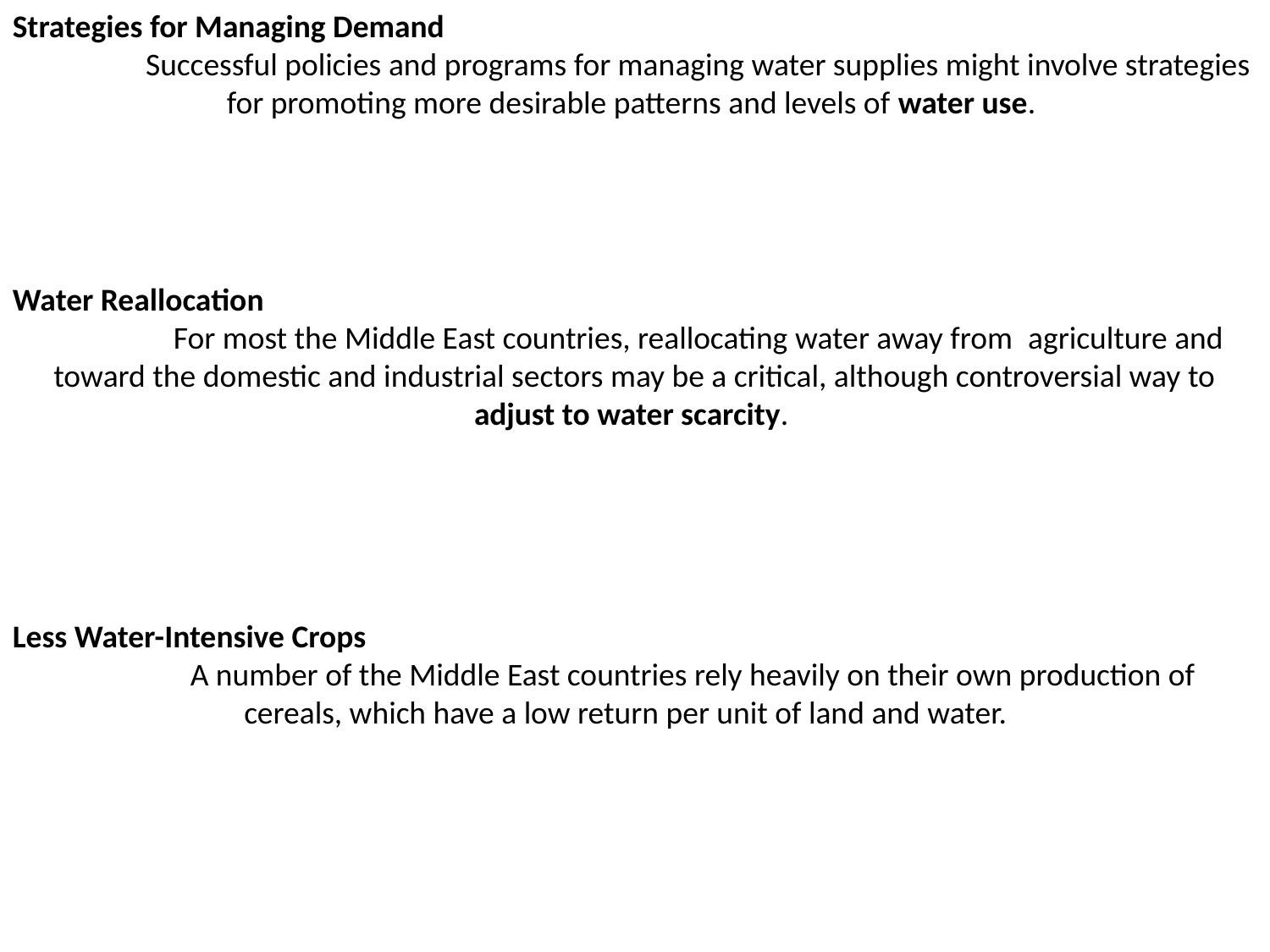

Strategies for Managing Demand
	Successful policies and programs for managing water supplies might involve strategies for promoting more desirable patterns and levels of water use.
Water Reallocation
	For most the Middle East countries, reallocating water away from  agriculture and toward the domestic and industrial sectors may be a critical, although controversial way to adjust to water scarcity.
Less Water-Intensive Crops
	A number of the Middle East countries rely heavily on their own production of cereals, which have a low return per unit of land and water.